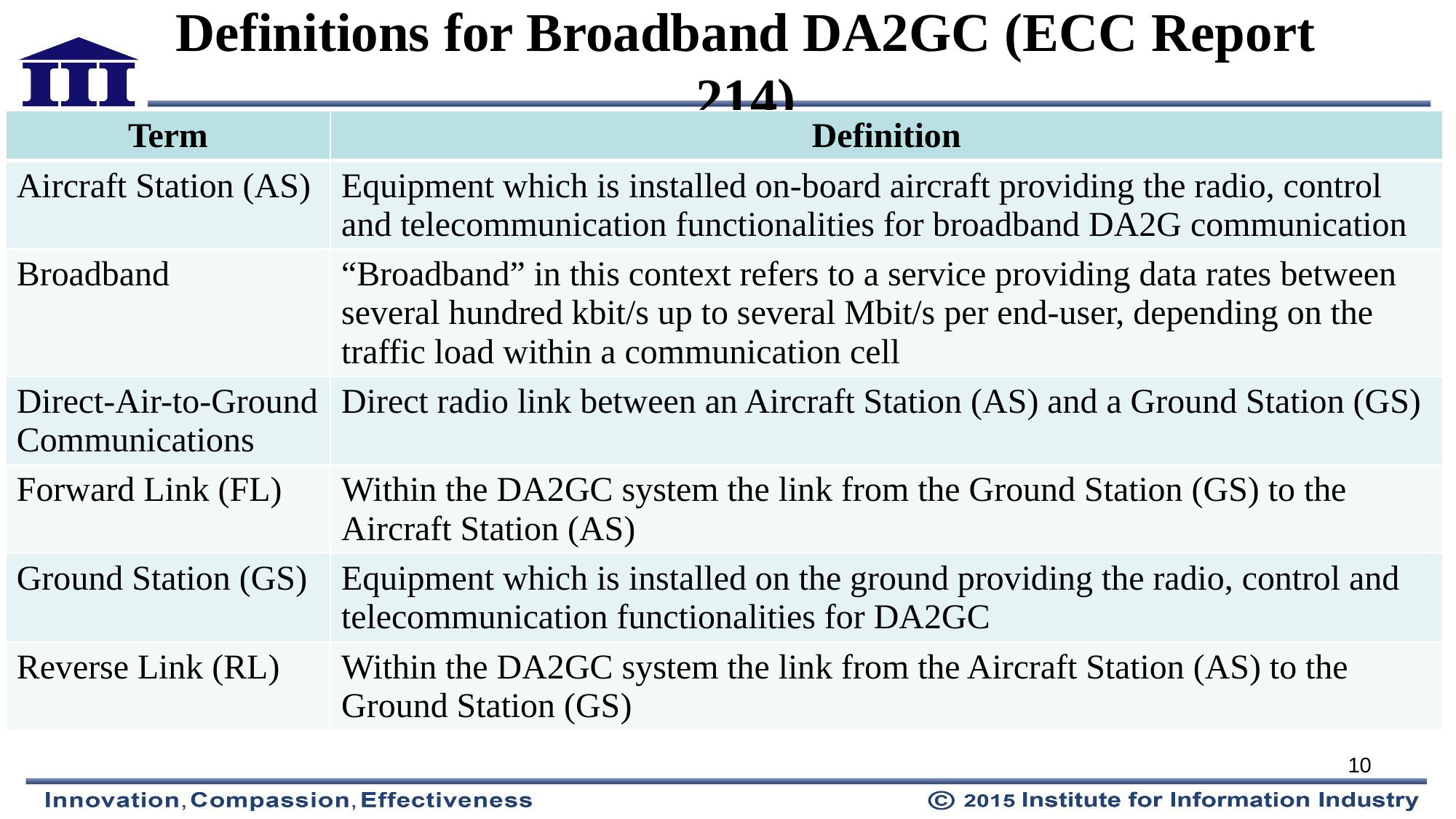

# Definitions for Broadband DA2GC (ECC Report 214)
| Term | Definition |
| --- | --- |
| Aircraft Station (AS) | Equipment which is installed on-board aircraft providing the radio, control and telecommunication functionalities for broadband DA2G communication |
| Broadband | “Broadband” in this context refers to a service providing data rates between several hundred kbit/s up to several Mbit/s per end-user, depending on the traffic load within a communication cell |
| Direct-Air-to-Ground Communications | Direct radio link between an Aircraft Station (AS) and a Ground Station (GS) |
| Forward Link (FL) | Within the DA2GC system the link from the Ground Station (GS) to the Aircraft Station (AS) |
| Ground Station (GS) | Equipment which is installed on the ground providing the radio, control and telecommunication functionalities for DA2GC |
| Reverse Link (RL) | Within the DA2GC system the link from the Aircraft Station (AS) to the Ground Station (GS) |
10